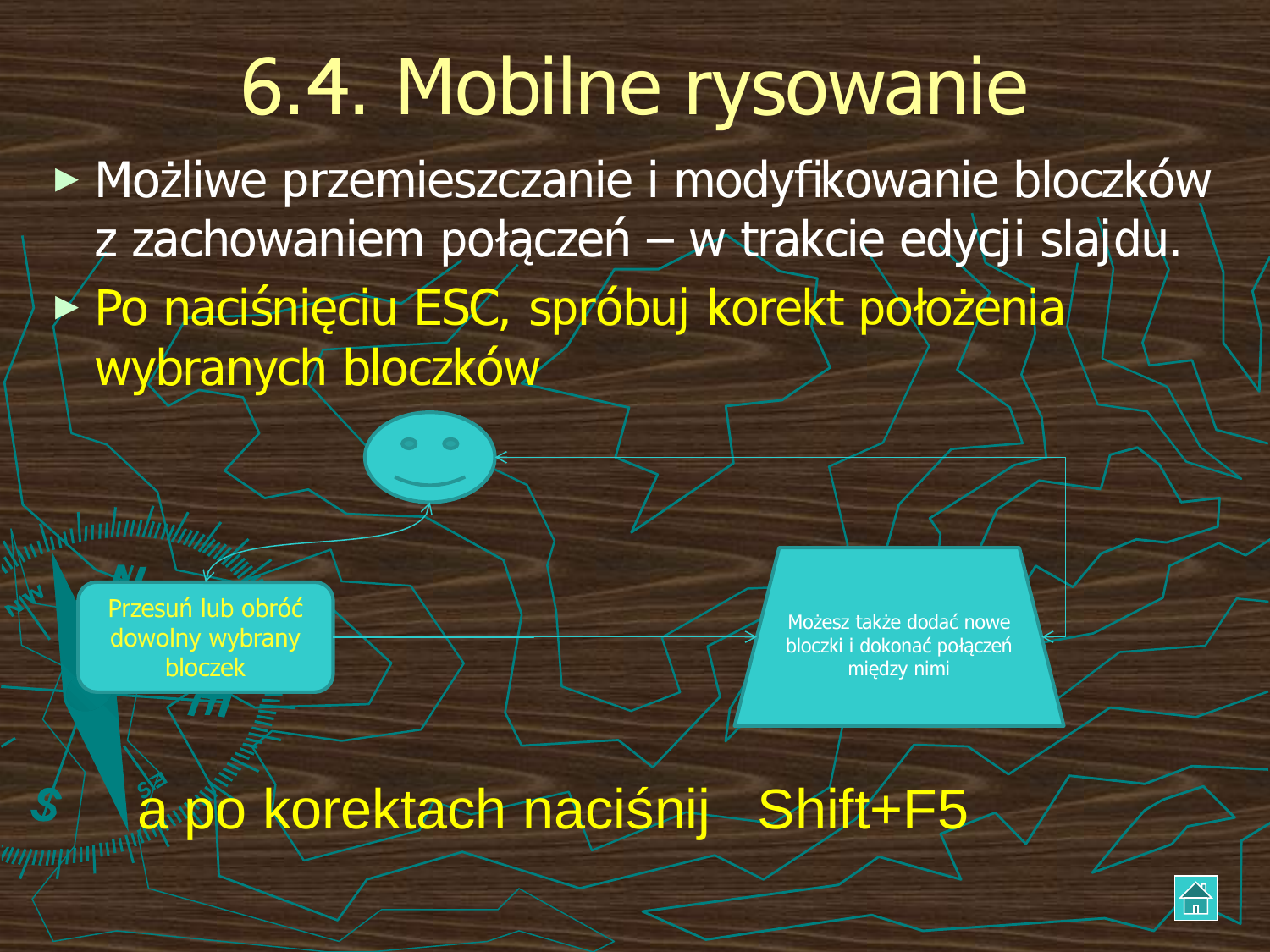

# 6.4. Mobilne rysowanie
Możliwe przemieszczanie i modyfikowanie bloczków
z zachowaniem połączeń – w trakcie edycji slajdu.
Po naciśnięciu ESC, spróbuj korekt położenia wybranych bloczków

Możesz także dodać nowe bloczki i dokonać połączeń między nimi
Przesuń lub obróć dowolny wybrany bloczek
a po korektach naciśnij   Shift+F5